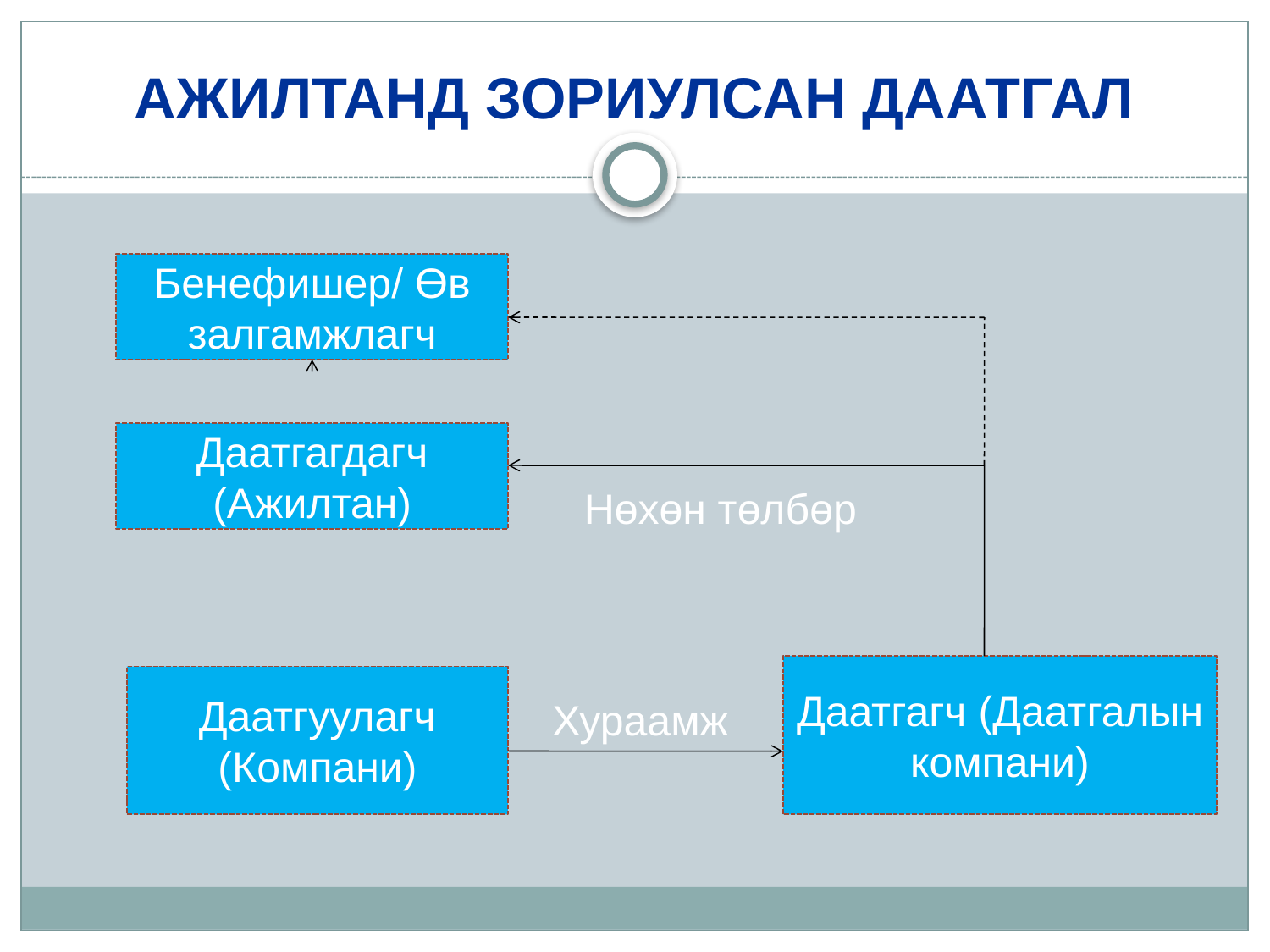

# АЖИЛТАНД ЗОРИУЛСАН ДААТГАЛ
Бенефишер/ Өв залгамжлагч
Даатгагдагч (Ажилтан)
Нөхөн төлбөр
Даатгагч (Даатгалын компани)
Даатгуулагч (Компани)
Хураамж